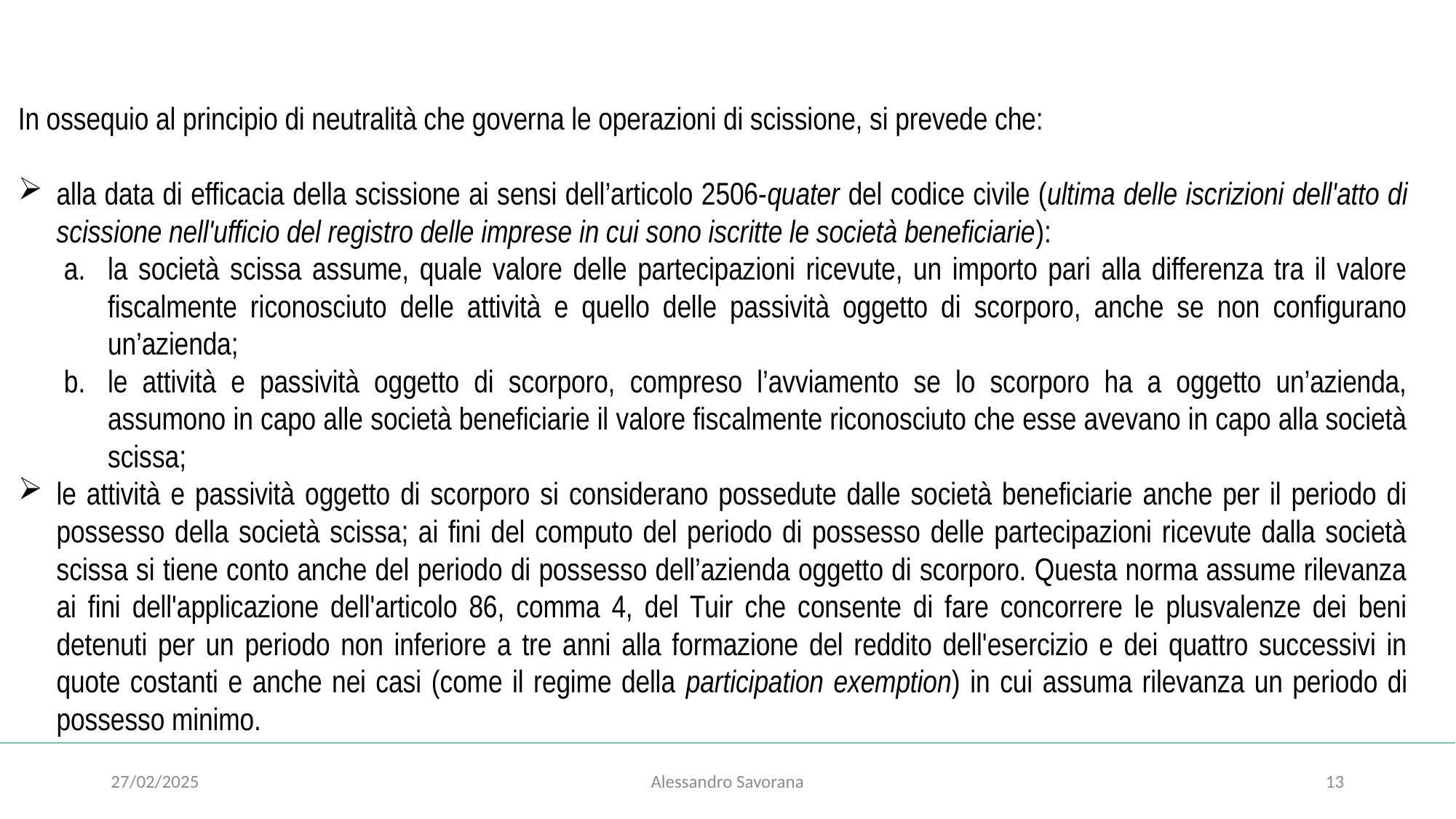

#
In ossequio al principio di neutralità che governa le operazioni di scissione, si prevede che:

alla data di efficacia della scissione ai sensi dell’articolo 2506-quater del codice civile (ultima delle iscrizioni dell'atto di scissione nell'ufficio del registro delle imprese in cui sono iscritte le società beneficiarie):
la società scissa assume, quale valore delle partecipazioni ricevute, un importo pari alla differenza tra il valore fiscalmente riconosciuto delle attività e quello delle passività oggetto di scorporo, anche se non configurano un’azienda;
le attività e passività oggetto di scorporo, compreso l’avviamento se lo scorporo ha a oggetto un’azienda, assumono in capo alle società beneficiarie il valore fiscalmente riconosciuto che esse avevano in capo alla società scissa;
le attività e passività oggetto di scorporo si considerano possedute dalle società beneficiarie anche per il periodo di possesso della società scissa; ai fini del computo del periodo di possesso delle partecipazioni ricevute dalla società scissa si tiene conto anche del periodo di possesso dell’azienda oggetto di scorporo. Questa norma assume rilevanza ai fini dell'applicazione dell'articolo 86, comma 4, del Tuir che consente di fare concorrere le plusvalenze dei beni detenuti per un periodo non inferiore a tre anni alla formazione del reddito dell'esercizio e dei quattro successivi in quote costanti e anche nei casi (come il regime della participation exemption) in cui assuma rilevanza un periodo di possesso minimo.

27/02/2025
Alessandro Savorana
13